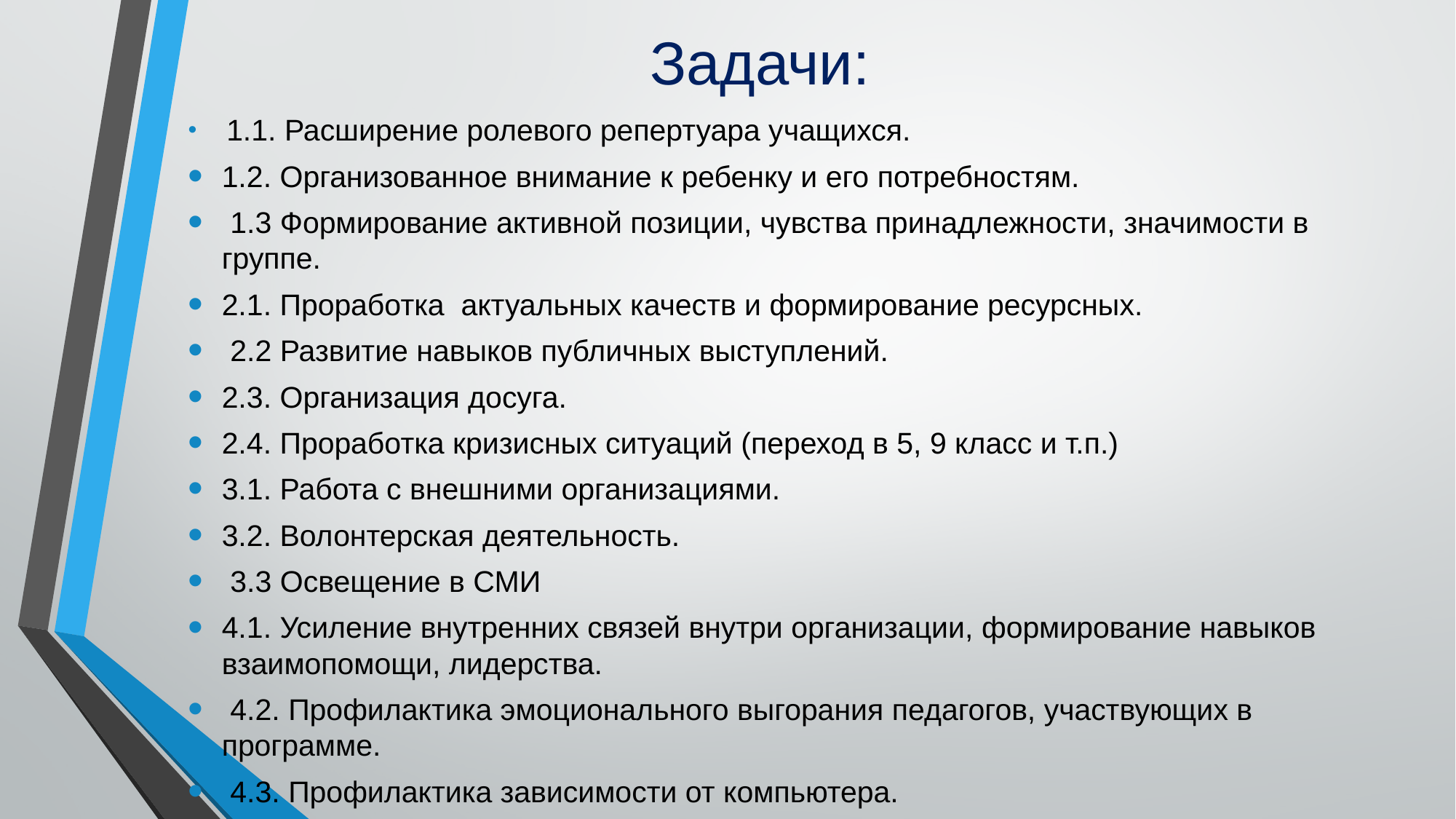

# Задачи:
 1.1. Расширение ролевого репертуара учащихся.
1.2. Организованное внимание к ребенку и его потребностям.
 1.3 Формирование активной позиции, чувства принадлежности, значимости в группе.
2.1. Проработка  актуальных качеств и формирование ресурсных.
 2.2 Развитие навыков публичных выступлений.
2.3. Организация досуга.
2.4. Проработка кризисных ситуаций (переход в 5, 9 класс и т.п.)
3.1. Работа с внешними организациями.
3.2. Волонтерская деятельность.
 3.3 Освещение в СМИ
4.1. Усиление внутренних связей внутри организации, формирование навыков взаимопомощи, лидерства.
 4.2. Профилактика эмоционального выгорания педагогов, участвующих в программе.
 4.3. Профилактика зависимости от компьютера.